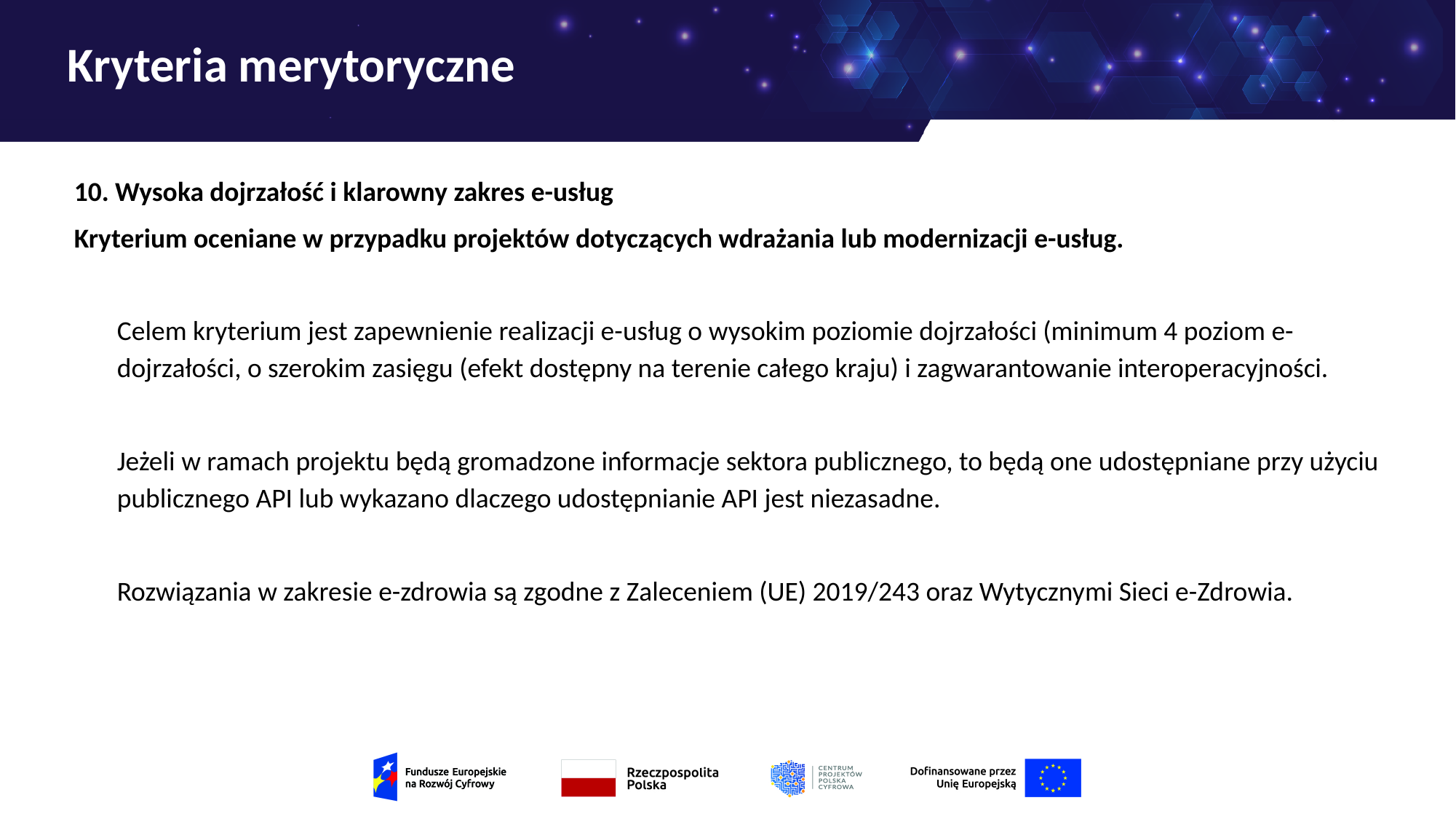

# Kryteria merytoryczne
Wysoka dojrzałość i klarowny zakres e-usług
Kryterium oceniane w przypadku projektów dotyczących wdrażania lub modernizacji e-usług.

Celem kryterium jest zapewnienie realizacji e-usług o wysokim poziomie dojrzałości (minimum 4 poziom e-dojrzałości, o szerokim zasięgu (efekt dostępny na terenie całego kraju) i zagwarantowanie interoperacyjności.

Jeżeli w ramach projektu będą gromadzone informacje sektora publicznego, to będą one udostępniane przy użyciu publicznego API lub wykazano dlaczego udostępnianie API jest niezasadne.

Rozwiązania w zakresie e-zdrowia są zgodne z Zaleceniem (UE) 2019/243 oraz Wytycznymi Sieci e-Zdrowia.